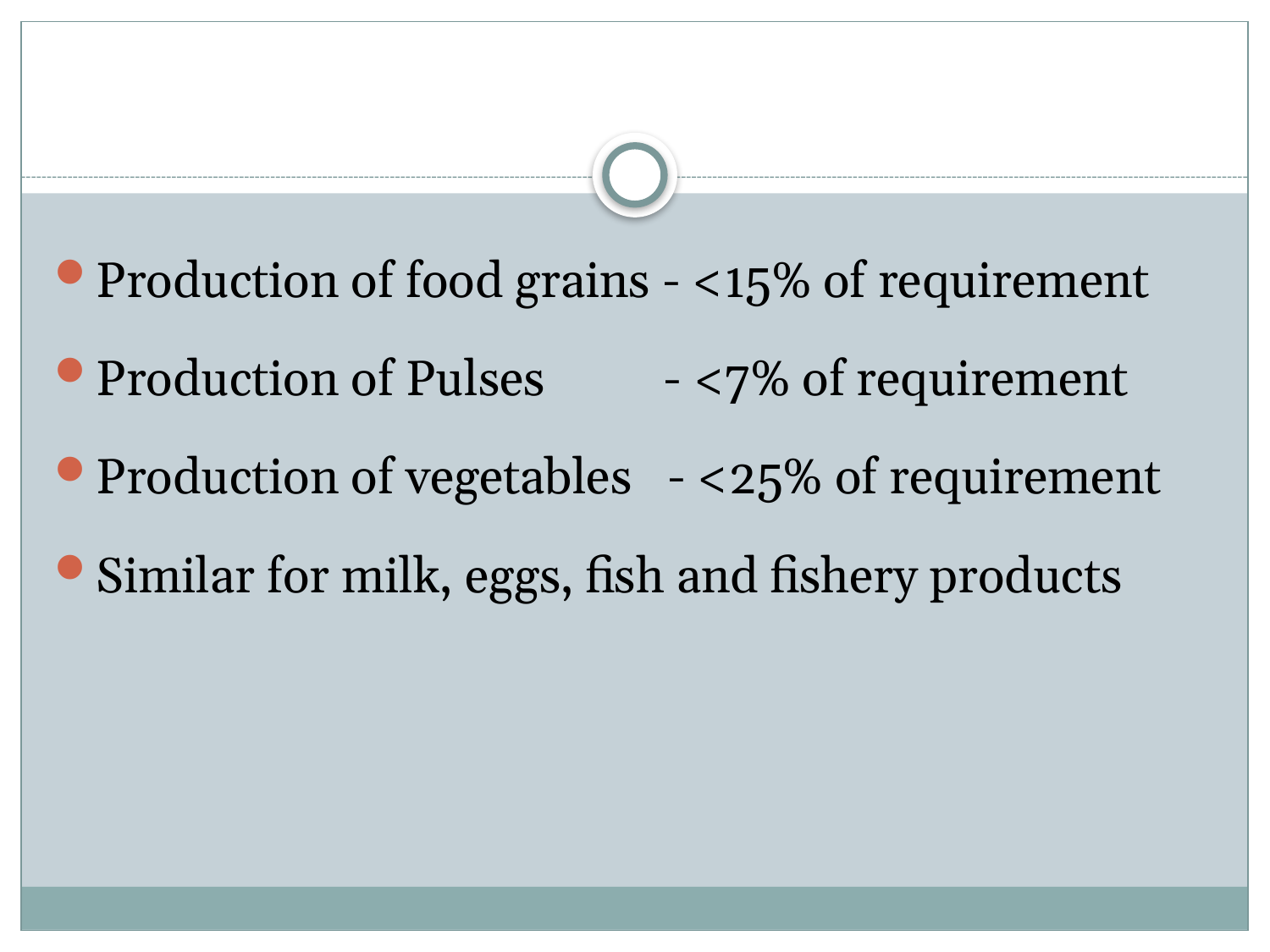

#
Production of food grains - <15% of requirement
Production of Pulses          - <7% of requirement
Production of vegetables   - <25% of requirement
Similar for milk, eggs, fish and fishery products